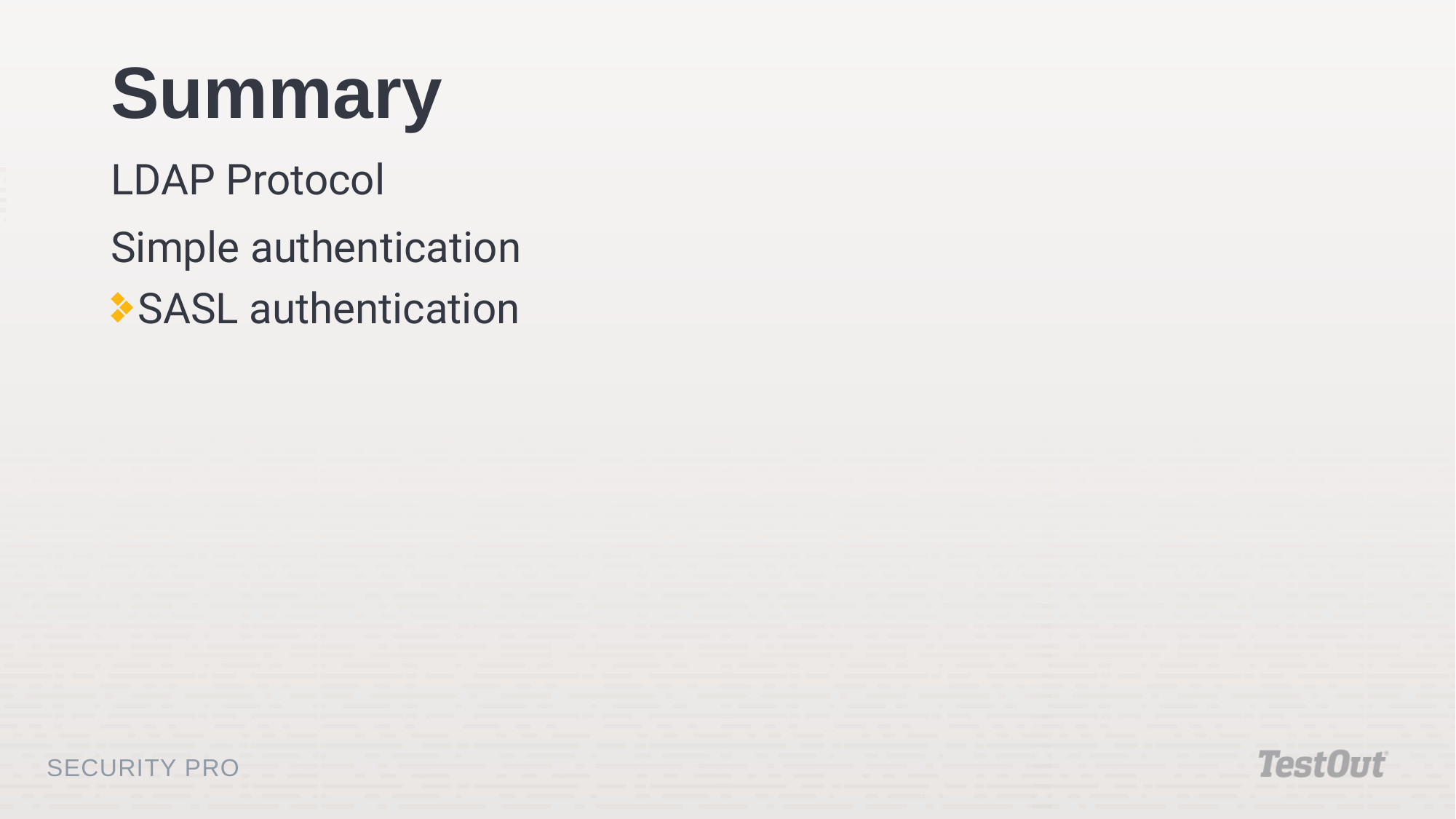

# Summary
LDAP Protocol
Simple authentication
SASL authentication
Security Pro